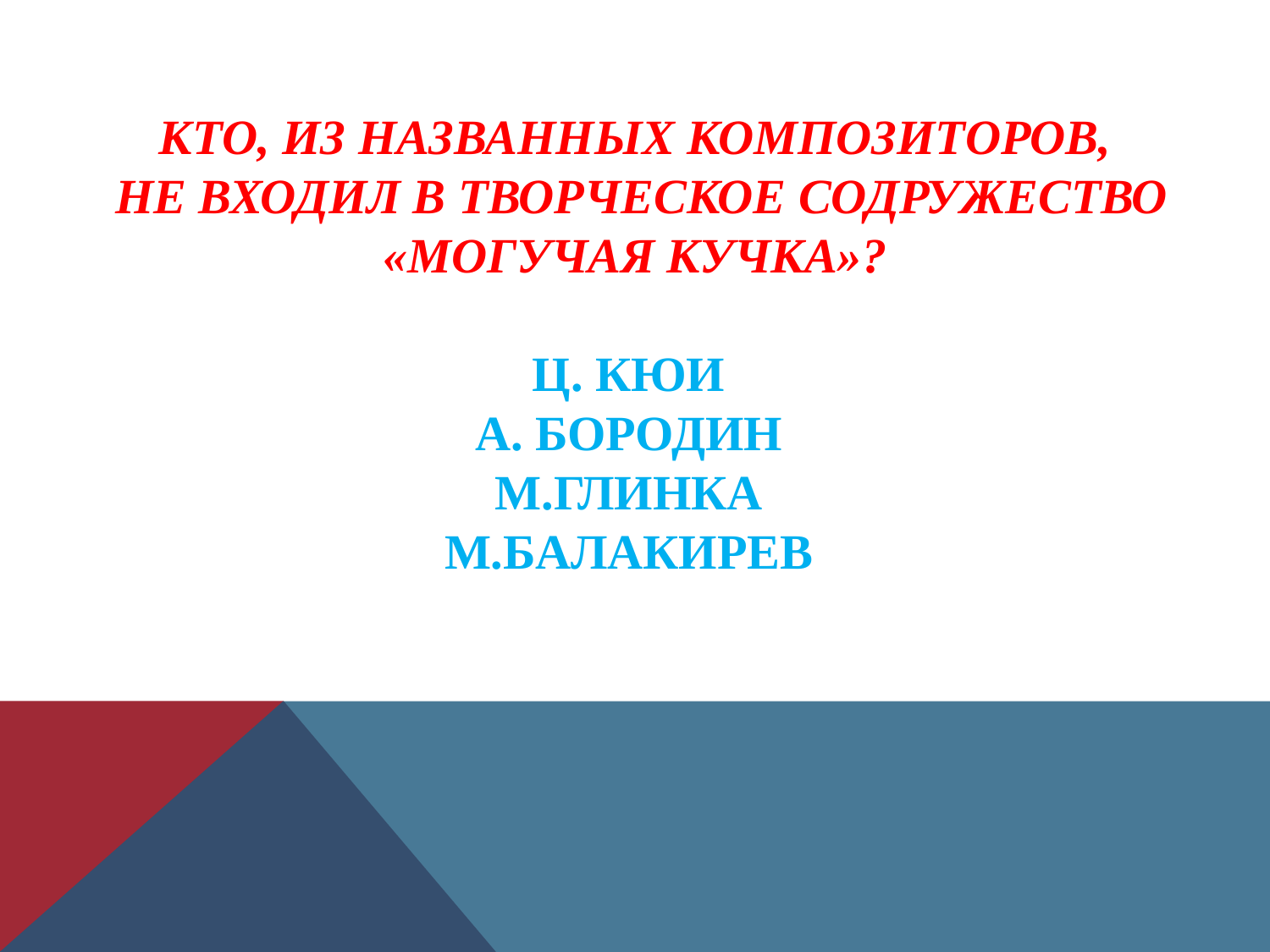

# Кто, из названных композиторов, не входил в творческое содружество «Могучая кучка»? Ц. Кюи А. Бородин М.Глинка М.Балакирев